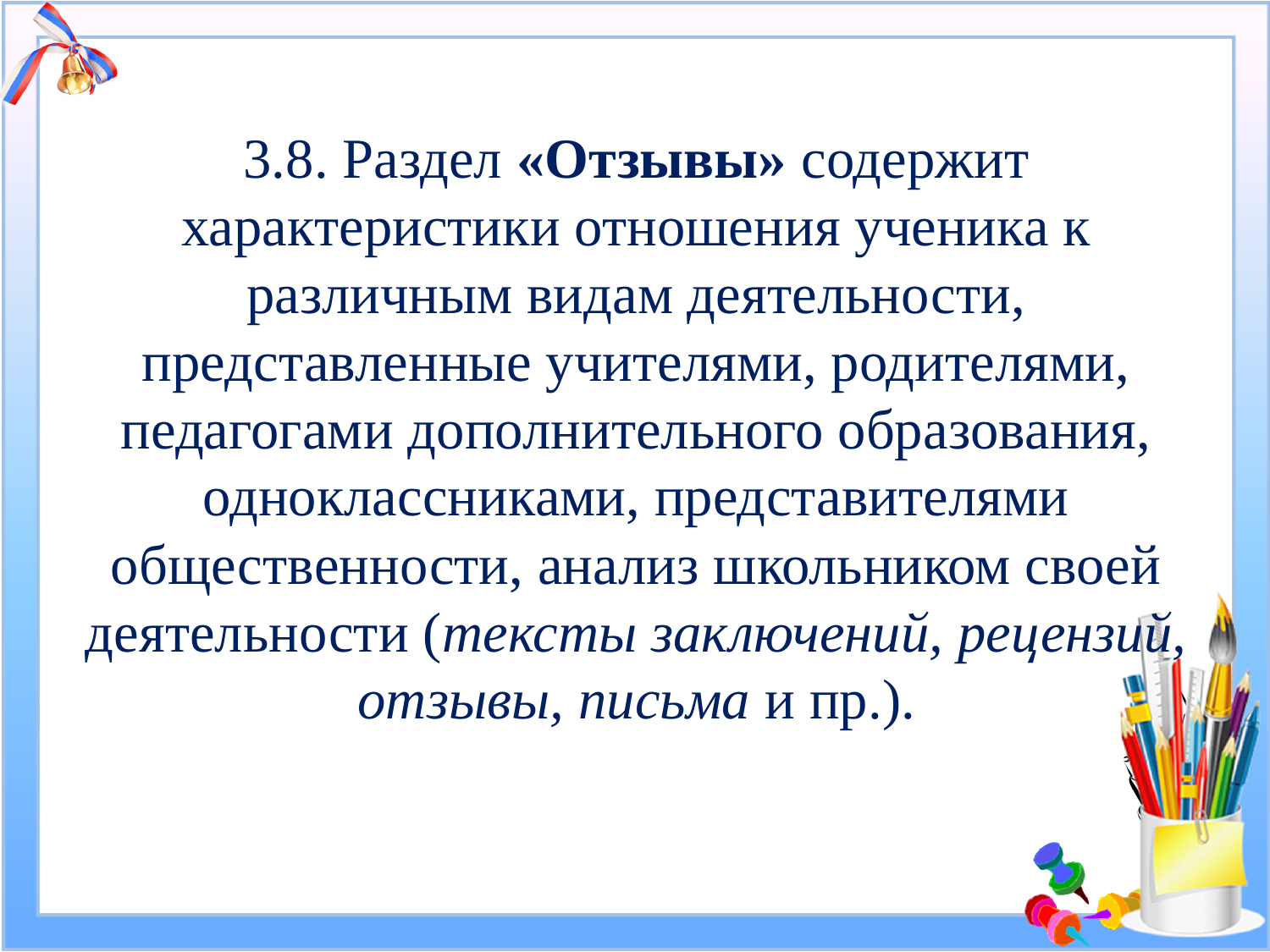

# 3.8. Раздел «Отзывы» содержит характеристики отношения ученика к различным видам деятельности, представленные учителями, родителями, педагогами дополнительного образования, одноклассниками, представителями общественности, анализ школьником своей деятельности (тексты заключений, рецензий, отзывы, письма и пр.).